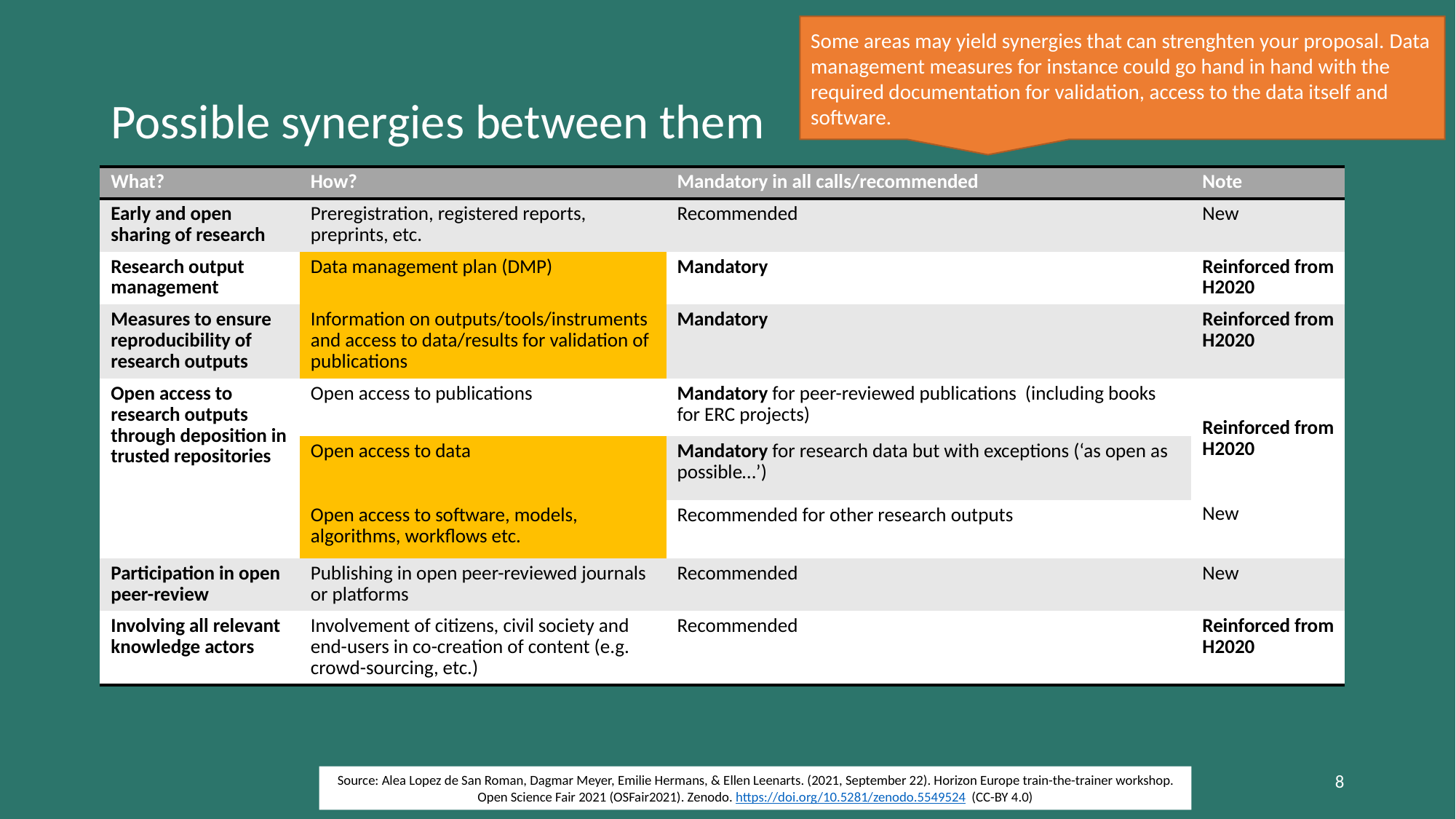

Some areas may yield synergies that can strenghten your proposal. Data management measures for instance could go hand in hand with the required documentation for validation, access to the data itself and software.
# Possible synergies between them
| What? | How? | Mandatory in all calls/recommended | Note |
| --- | --- | --- | --- |
| Early and open sharing of research | Preregistration, registered reports, preprints, etc. | Recommended | New |
| Research output management | Data management plan (DMP) | Mandatory | Reinforced from H2020 |
| Measures to ensure reproducibility of research outputs | Information on outputs/tools/instruments and access to data/results for validation of publications | Mandatory | Reinforced from H2020 |
| Open access to research outputs through deposition in trusted repositories | Open access to publications | Mandatory for peer-reviewed publications  (including books for ERC projects) | Reinforced from H2020 |
|  | Open access to data | Mandatory for research data but with exceptions (‘as open as possible…’) |  |
|  | Open access to software, models, algorithms, workflows etc. | Recommended for other research outputs | New |
| Participation in open peer-review | Publishing in open peer-reviewed journals or platforms | Recommended | New |
| Involving all relevant knowledge actors | Involvement of citizens, civil society and end-users in co-creation of content (e.g. crowd-sourcing, etc.) | Recommended | Reinforced from H2020 |
8
Source: Alea Lopez de San Roman, Dagmar Meyer, Emilie Hermans, & Ellen Leenarts. (2021, September 22). Horizon Europe train-the-trainer workshop. Open Science Fair 2021 (OSFair2021). Zenodo. https://doi.org/10.5281/zenodo.5549524  (CC-BY 4.0)